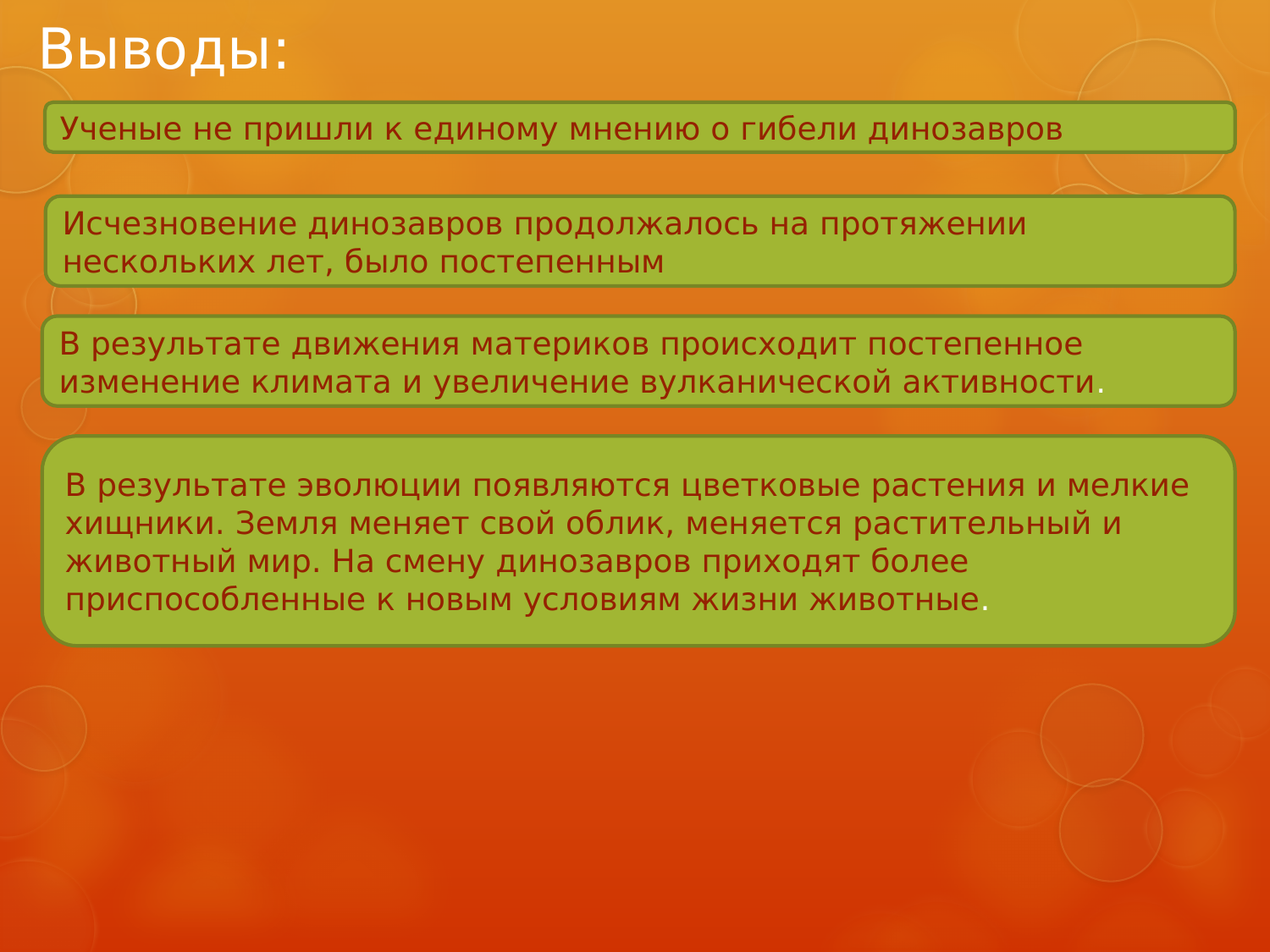

# Выводы:
Ученые не пришли к единому мнению о гибели динозавров
Исчезновение динозавров продолжалось на протяжении нескольких лет, было постепенным
В результате движения материков происходит постепенное изменение климата и увеличение вулканической активности.
В результате эволюции появляются цветковые растения и мелкие хищники. Земля меняет свой облик, меняется растительный и животный мир. На смену динозавров приходят более приспособленные к новым условиям жизни животные.